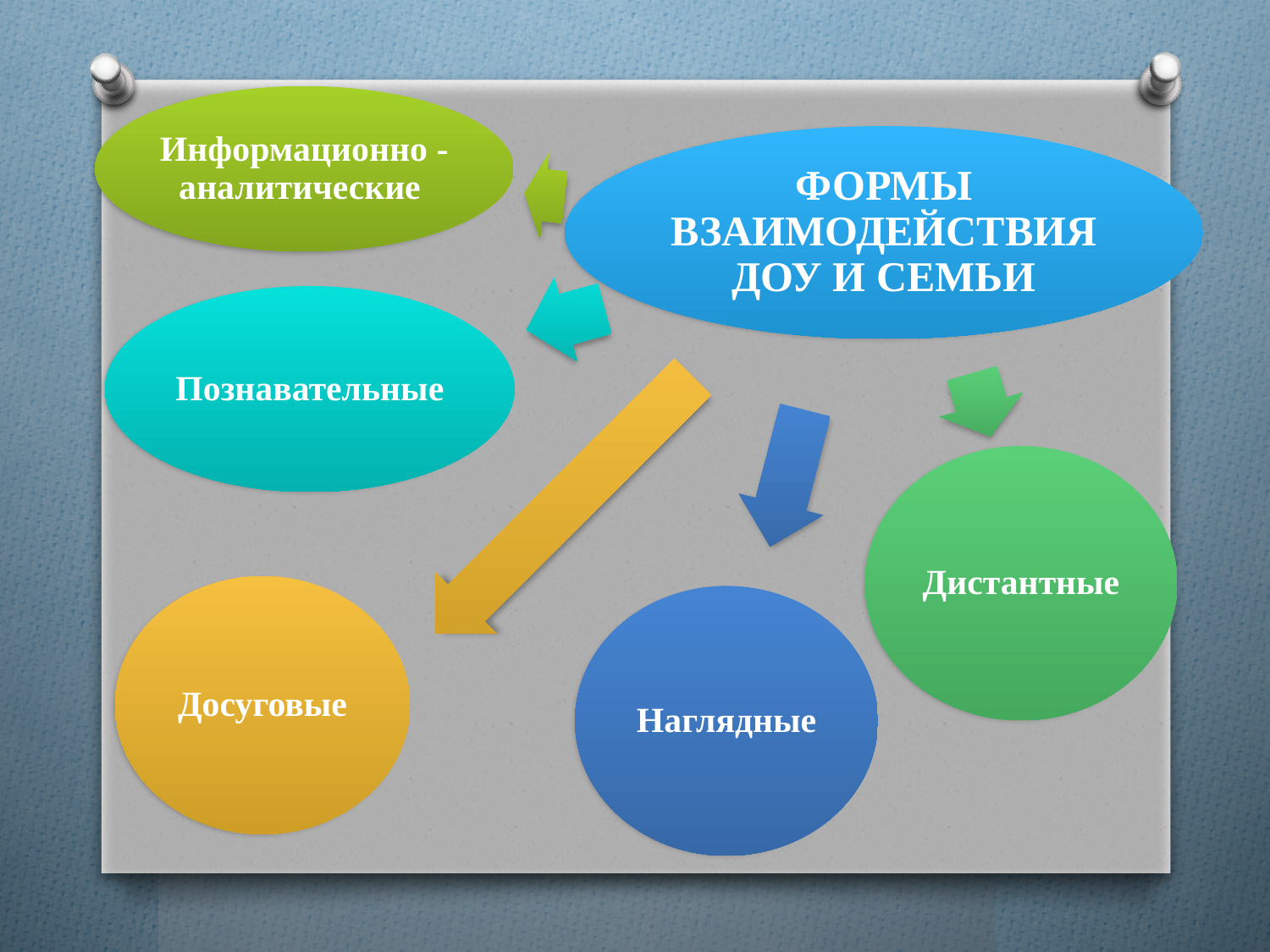

ФОРМЫ ВЗАИМОДЕЙСТВИЯ ДОУ И СЕМЬИ

Наглядные

Дистантные

Информационно - аналитические

Досуговые

Познавательные